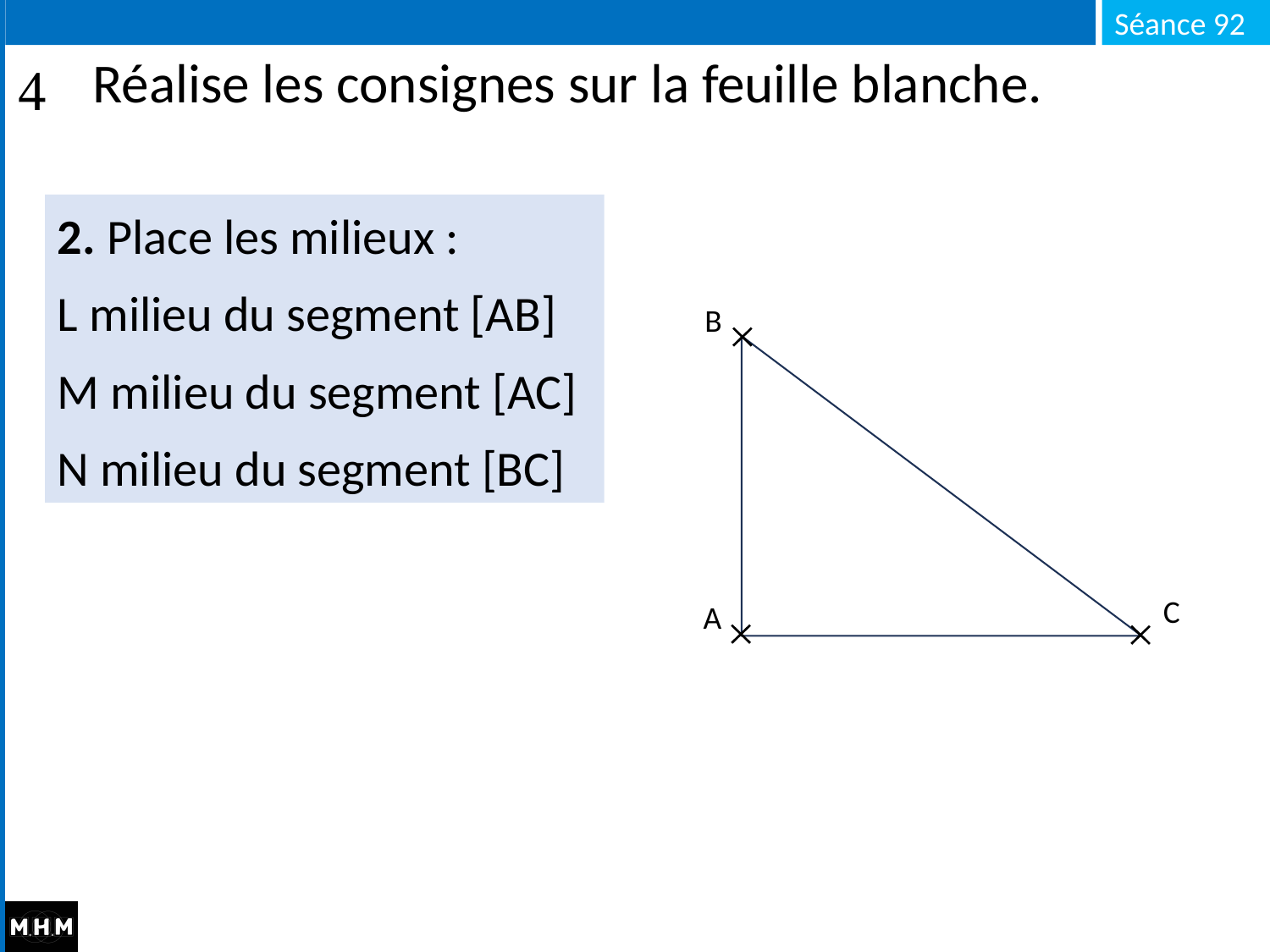

# Réalise les consignes sur la feuille blanche.
2. Place les milieux :
L milieu du segment [AB]
M milieu du segment [AC]
N milieu du segment [BC]
B

C

A